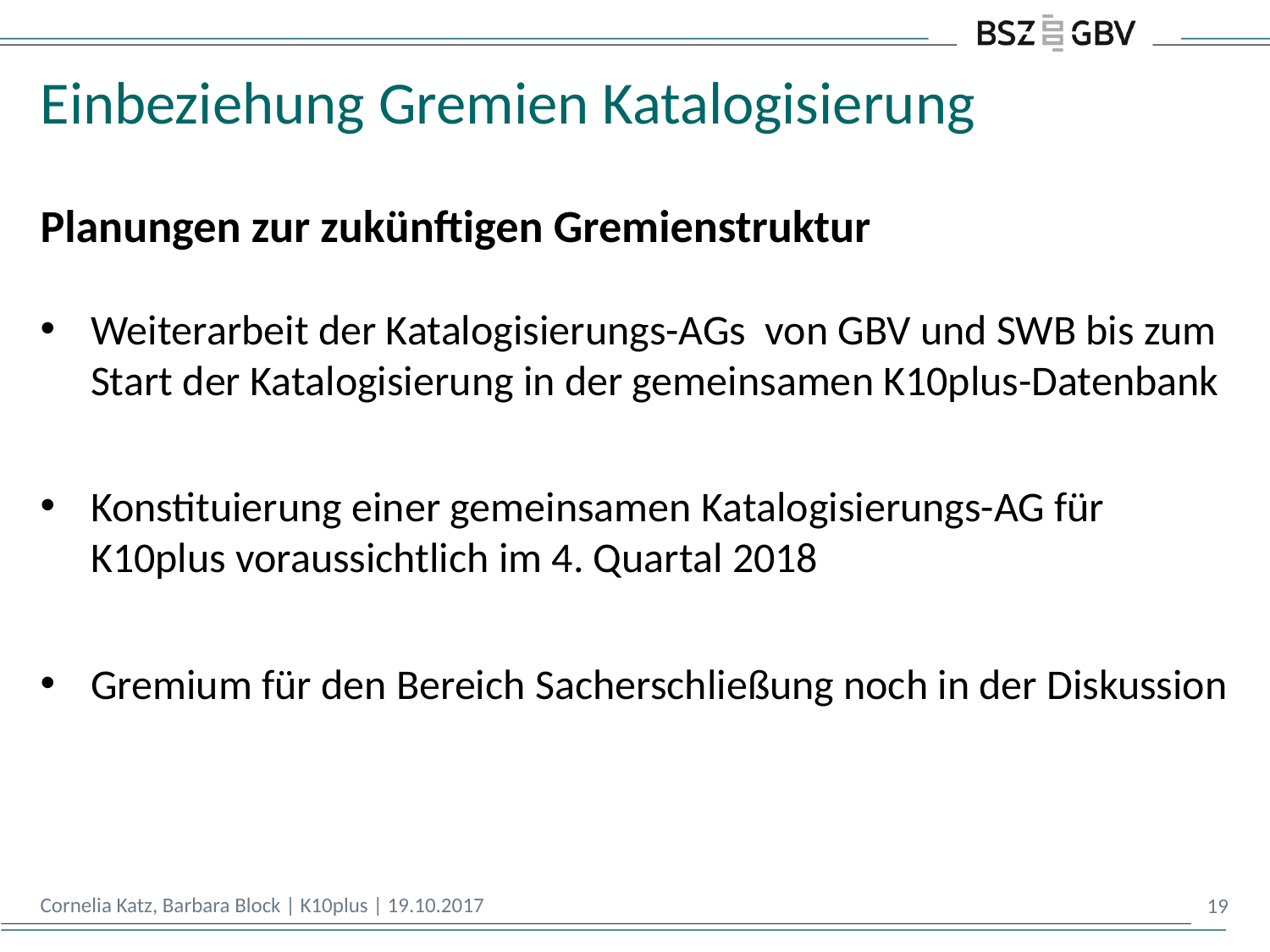

# Einbeziehung Gremien Katalogisierung

Planungen zur zukünftigen Gremienstruktur
Weiterarbeit der Katalogisierungs-AGs  von GBV und SWB bis zum Start der Katalogisierung in der gemeinsamen K10plus-Datenbank

Konstituierung einer gemeinsamen Katalogisierungs-AG für K10plus voraussichtlich im 4. Quartal 2018

Gremium für den Bereich Sacherschließung noch in der Diskussion

Cornelia Katz, Barbara Block | K10plus | 19.10.2017
19